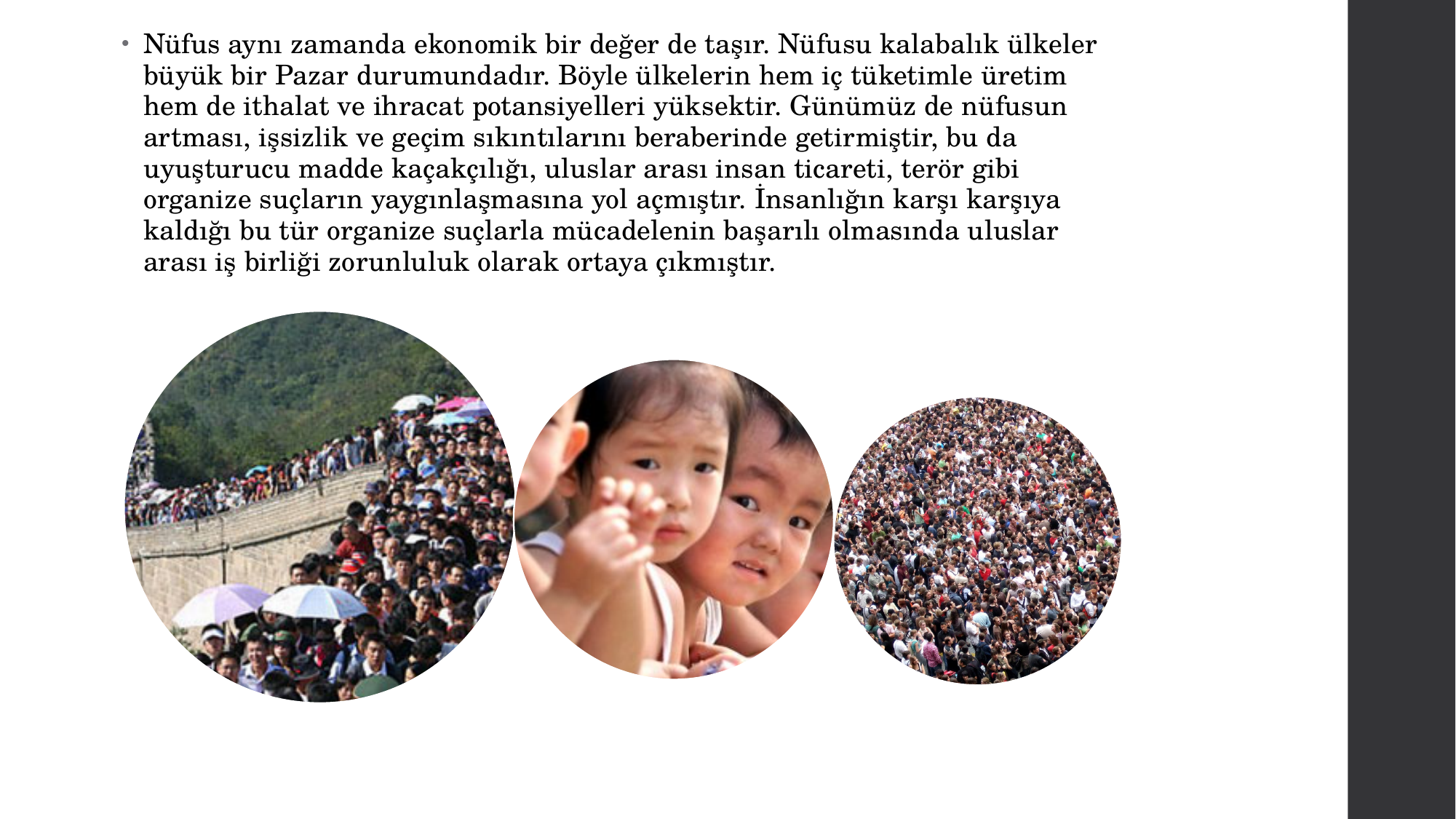

Nüfus aynı zamanda ekonomik bir değer de taşır. Nüfusu kalabalık ülkeler büyük bir Pazar durumundadır. Böyle ülkelerin hem iç tüketimle üretim hem de ithalat ve ihracat potansiyelleri yüksektir. Günümüz de nüfusun artması, işsizlik ve geçim sıkıntılarını beraberinde getirmiştir, bu da uyuşturucu madde kaçakçılığı, uluslar arası insan ticareti, terör gibi organize suçların yaygınlaşmasına yol açmıştır. İnsanlığın karşı karşıya kaldığı bu tür organize suçlarla mücadelenin başarılı olmasında uluslar arası iş birliği zorunluluk olarak ortaya çıkmıştır.